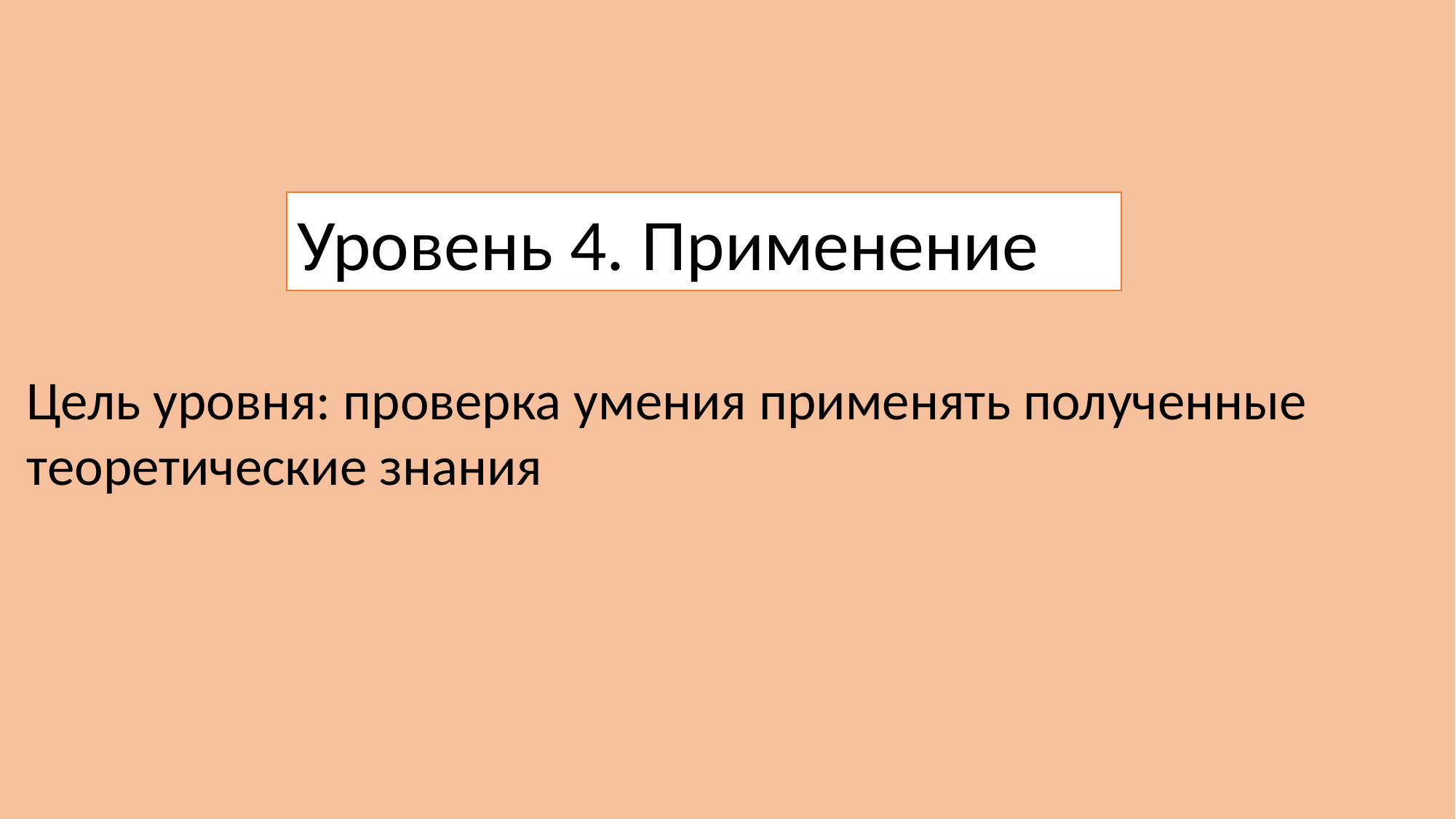

Уровень 4. Применение
Цель уровня: проверка умения применять полученные теоретические знания